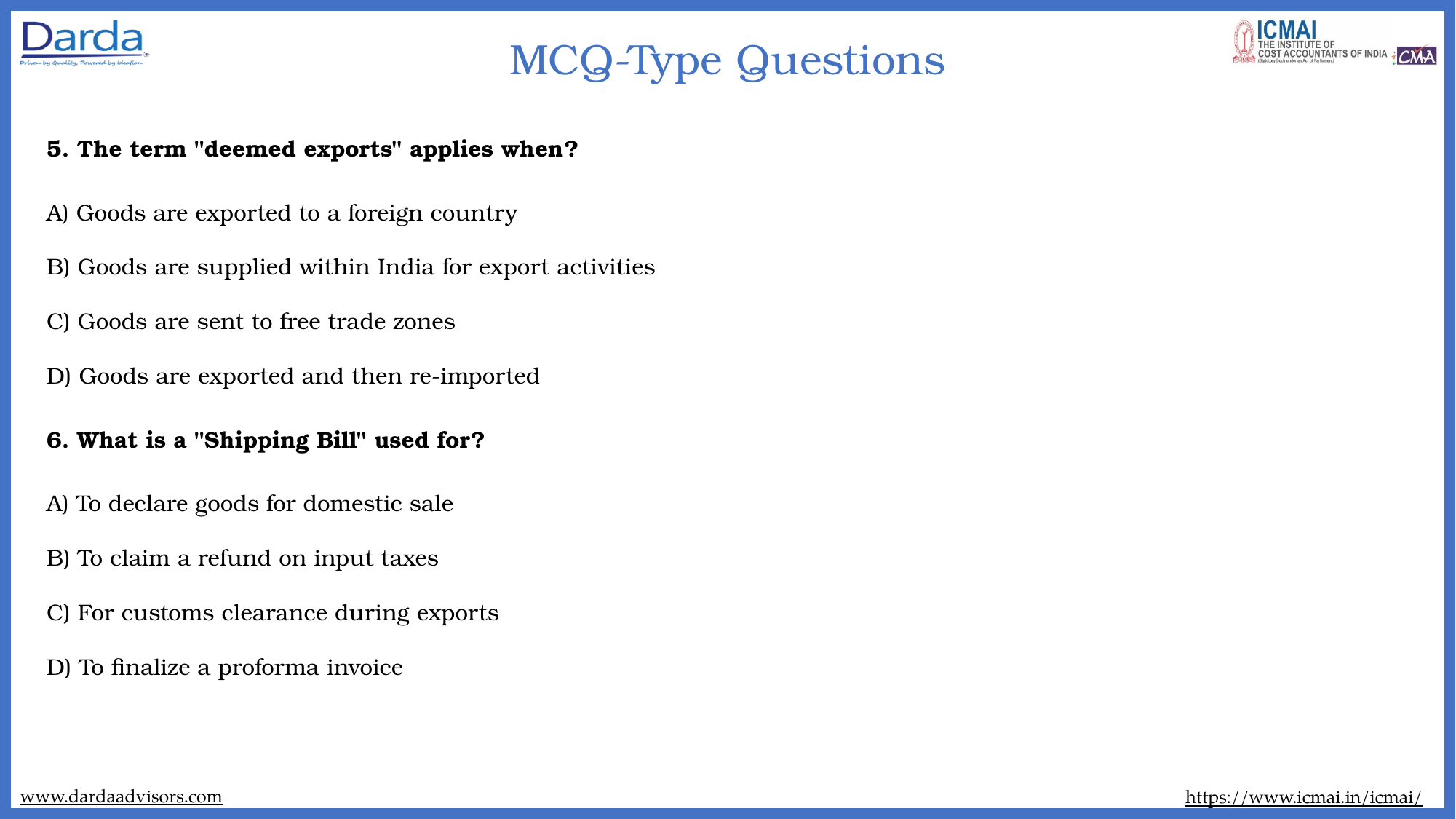

MCQ-Type Questions
5. The term "deemed exports" applies when?
A) Goods are exported to a foreign country
B) Goods are supplied within India for export activities
C) Goods are sent to free trade zones
D) Goods are exported and then re-imported
6. What is a "Shipping Bill" used for?
A) To declare goods for domestic sale
B) To claim a refund on input taxes
C) For customs clearance during exports
D) To finalize a proforma invoice